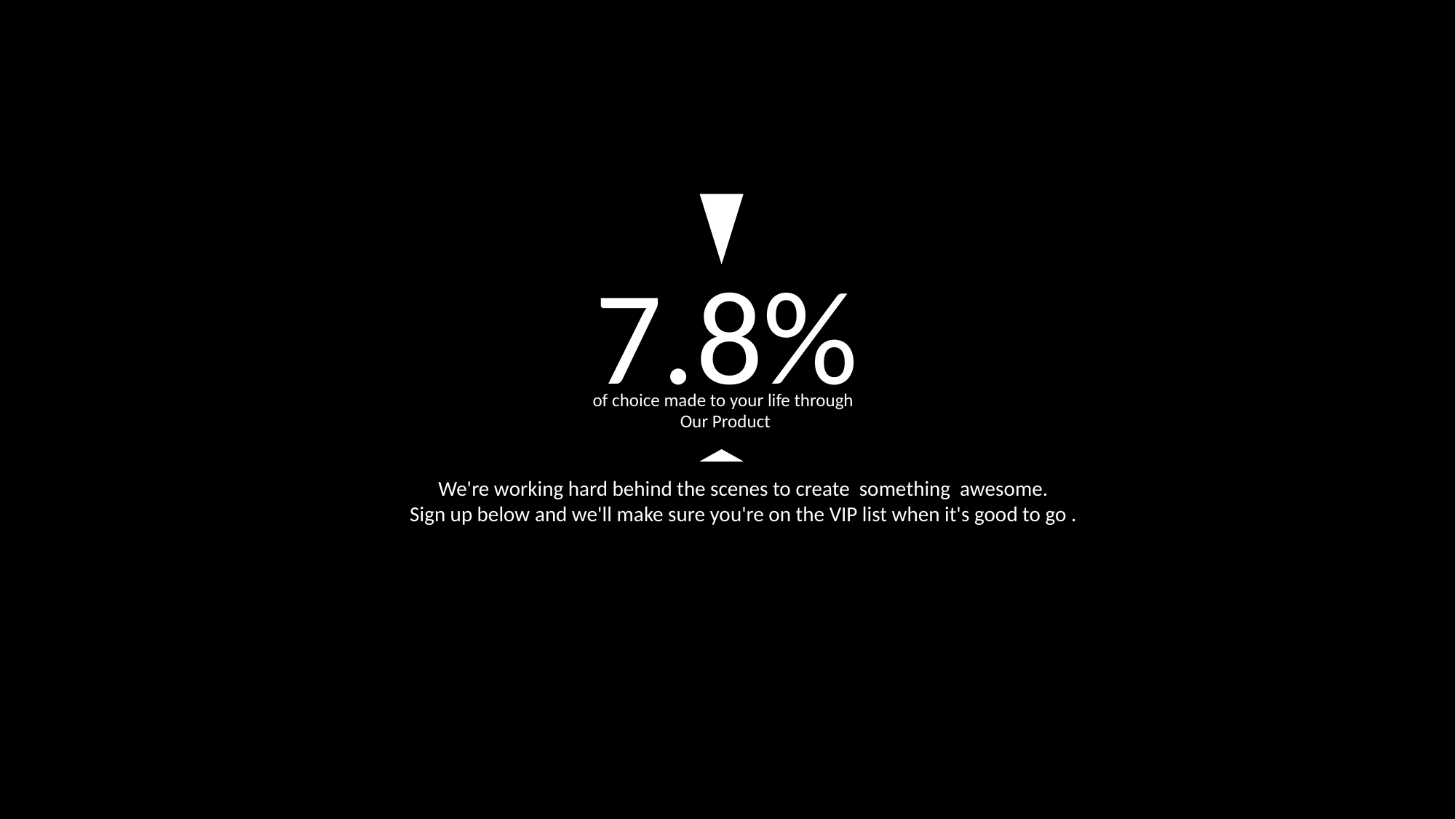

7.8%
of choice made to your life through
Our Product

We're working hard behind the scenes to create  something  awesome.
Sign up below and we'll make sure you're on the VIP list when it's good to go .